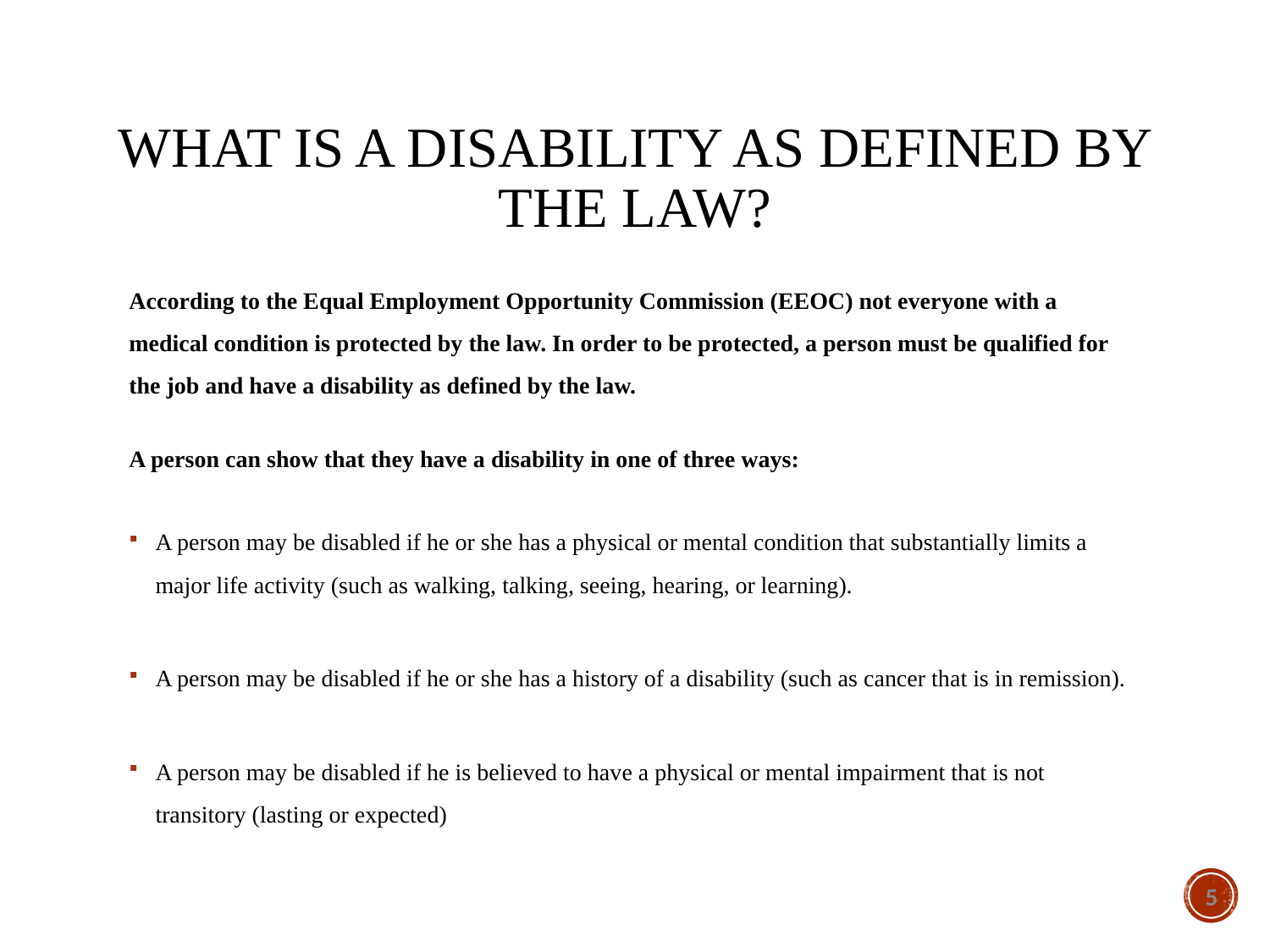

# What is a DISABILITY as defined by the law?
According to the Equal Employment Opportunity Commission (EEOC) not everyone with a medical condition is protected by the law. In order to be protected, a person must be qualified for the job and have a disability as defined by the law.
A person can show that they have a disability in one of three ways:
A person may be disabled if he or she has a physical or mental condition that substantially limits a major life activity (such as walking, talking, seeing, hearing, or learning).
A person may be disabled if he or she has a history of a disability (such as cancer that is in remission).
A person may be disabled if he is believed to have a physical or mental impairment that is not transitory (lasting or expected)
5